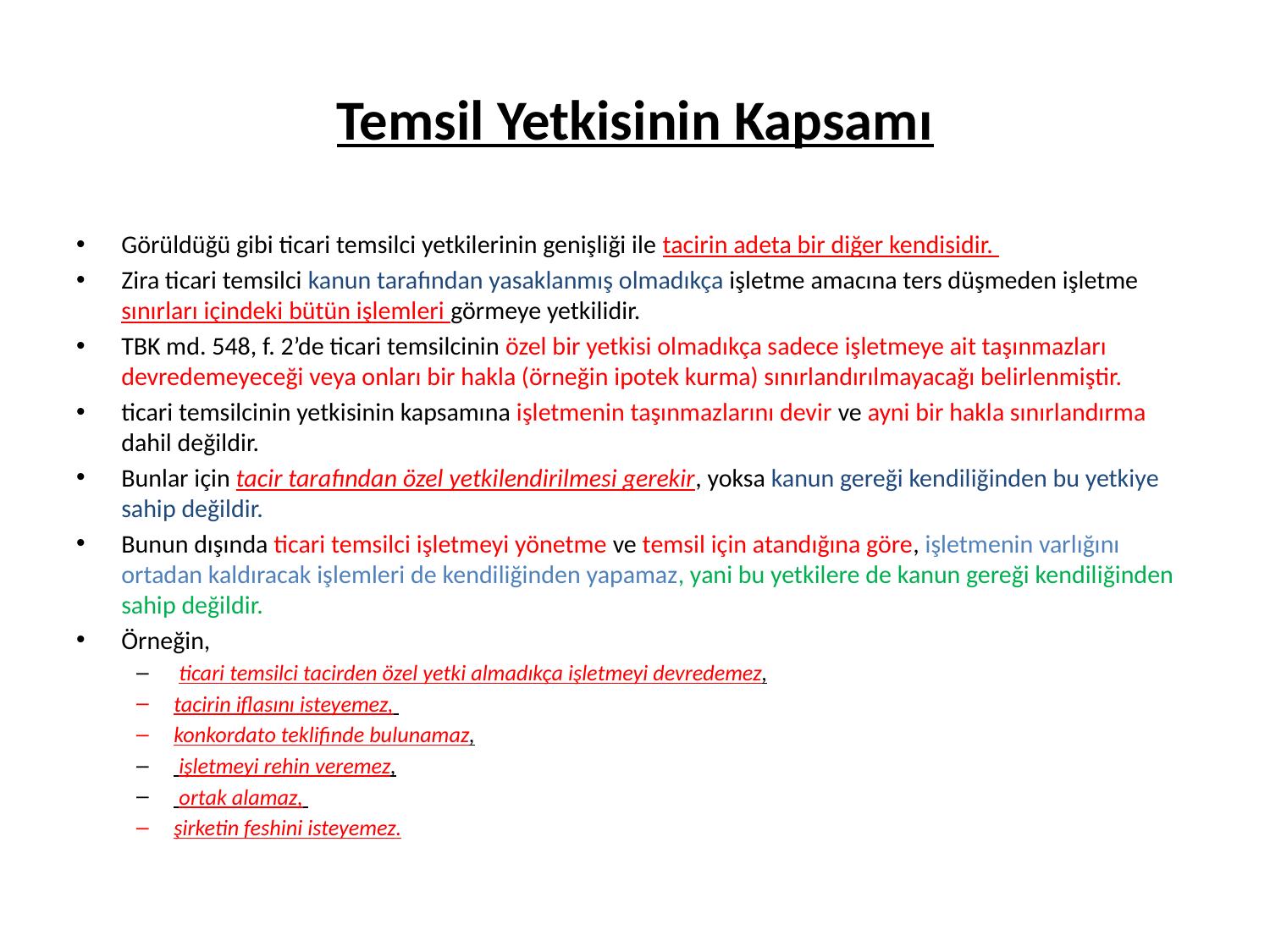

# Temsil Yetkisinin Kapsamı
Görüldüğü gibi ticari temsilci yetkilerinin genişliği ile tacirin adeta bir diğer kendisidir.
Zira ticari temsilci kanun tarafından yasaklanmış olmadıkça işletme amacına ters düşmeden işletme sınırları içindeki bütün işlemleri görmeye yetkilidir.
TBK md. 548, f. 2’de ticari temsilcinin özel bir yetkisi olmadıkça sadece işletmeye ait taşınmazları devredemeyeceği veya onları bir hakla (örneğin ipotek kurma) sınırlandırılmayacağı belirlenmiştir.
ticari temsilcinin yetkisinin kapsamına işletmenin taşınmazlarını devir ve ayni bir hakla sınırlandırma dahil değildir.
Bunlar için tacir tarafından özel yetkilendirilmesi gerekir, yoksa kanun gereği kendiliğinden bu yetkiye sahip değildir.
Bunun dışında ticari temsilci işletmeyi yönetme ve temsil için atandığına göre, işletmenin varlığını ortadan kaldıracak işlemleri de kendiliğinden yapamaz, yani bu yetkilere de kanun gereği kendiliğinden sahip değildir.
Örneğin,
 ticari temsilci tacirden özel yetki almadıkça işletmeyi devredemez,
tacirin iflasını isteyemez,
konkordato teklifinde bulunamaz,
 işletmeyi rehin veremez,
 ortak alamaz,
şirketin feshini isteyemez.